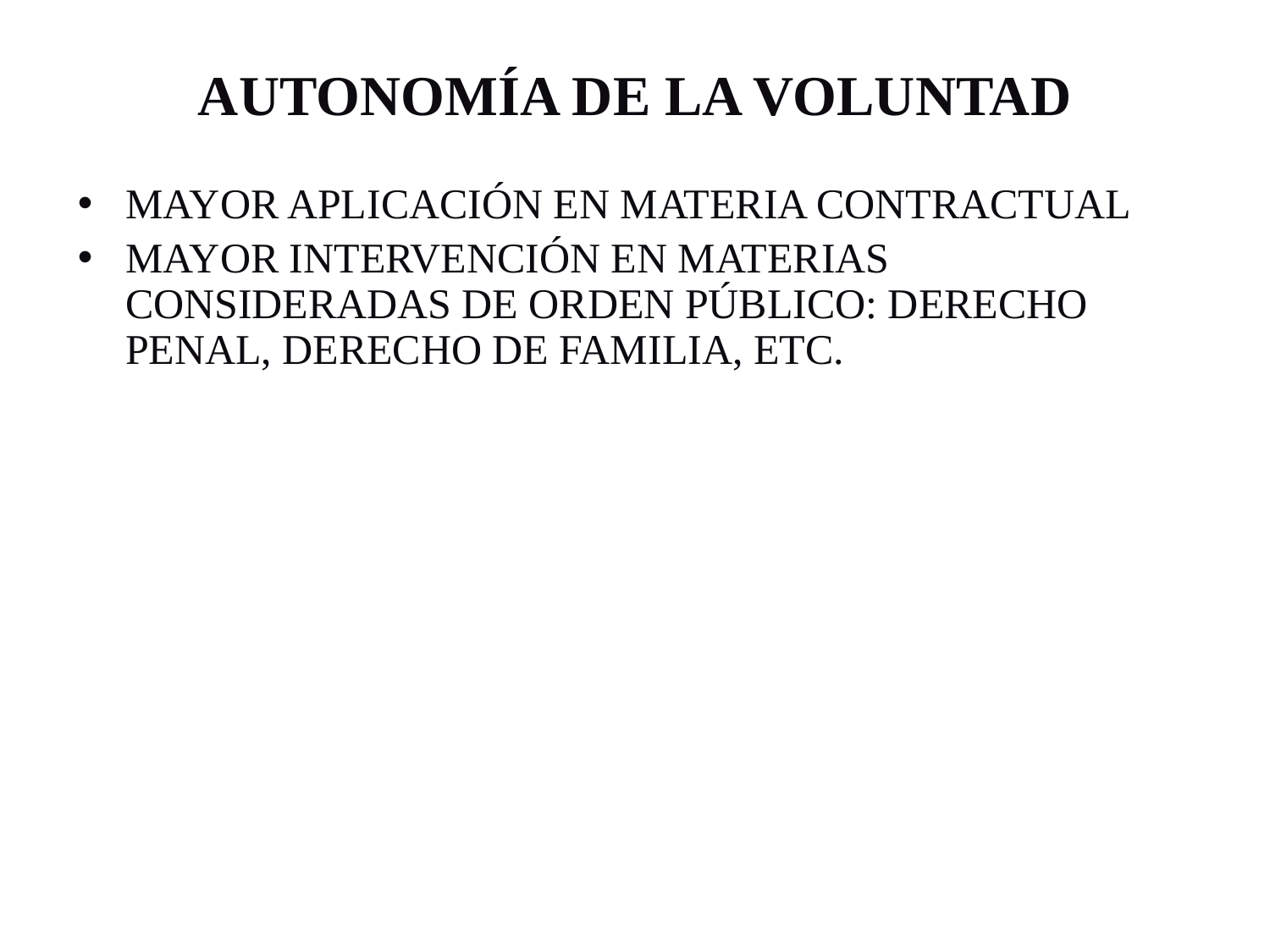

AUTONOMÍA DE LA VOLUNTAD
MAYOR APLICACIÓN EN MATERIA CONTRACTUAL
MAYOR INTERVENCIÓN EN MATERIAS CONSIDERADAS DE ORDEN PÚBLICO: DERECHO PENAL, DERECHO DE FAMILIA, ETC.